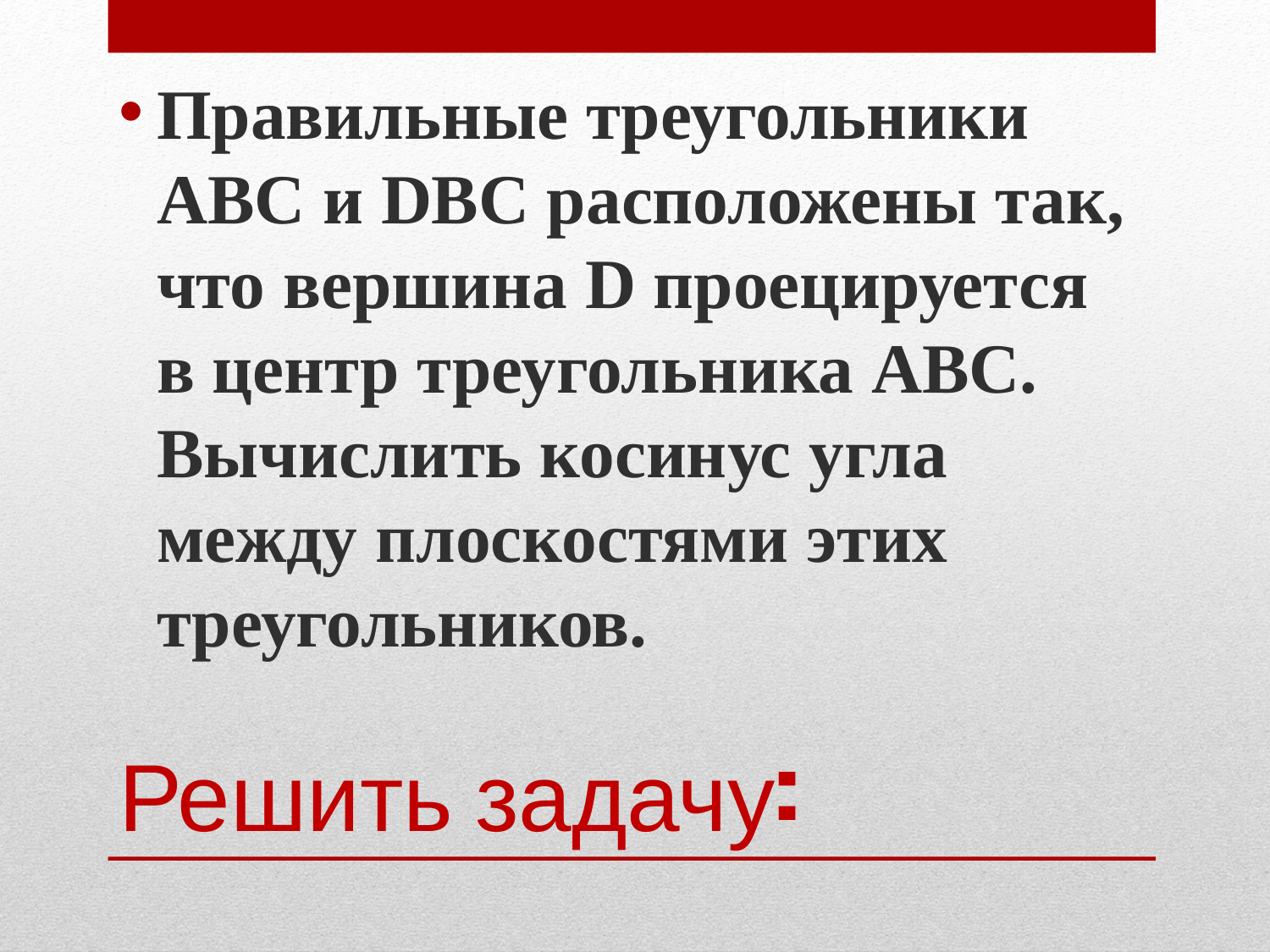

Правильные треугольники АВС и DBC расположены так, что вершина D проецируется в центр треугольника АВС. Вычислить косинус угла между плоскостями этих треугольников.
# Решить задачу: